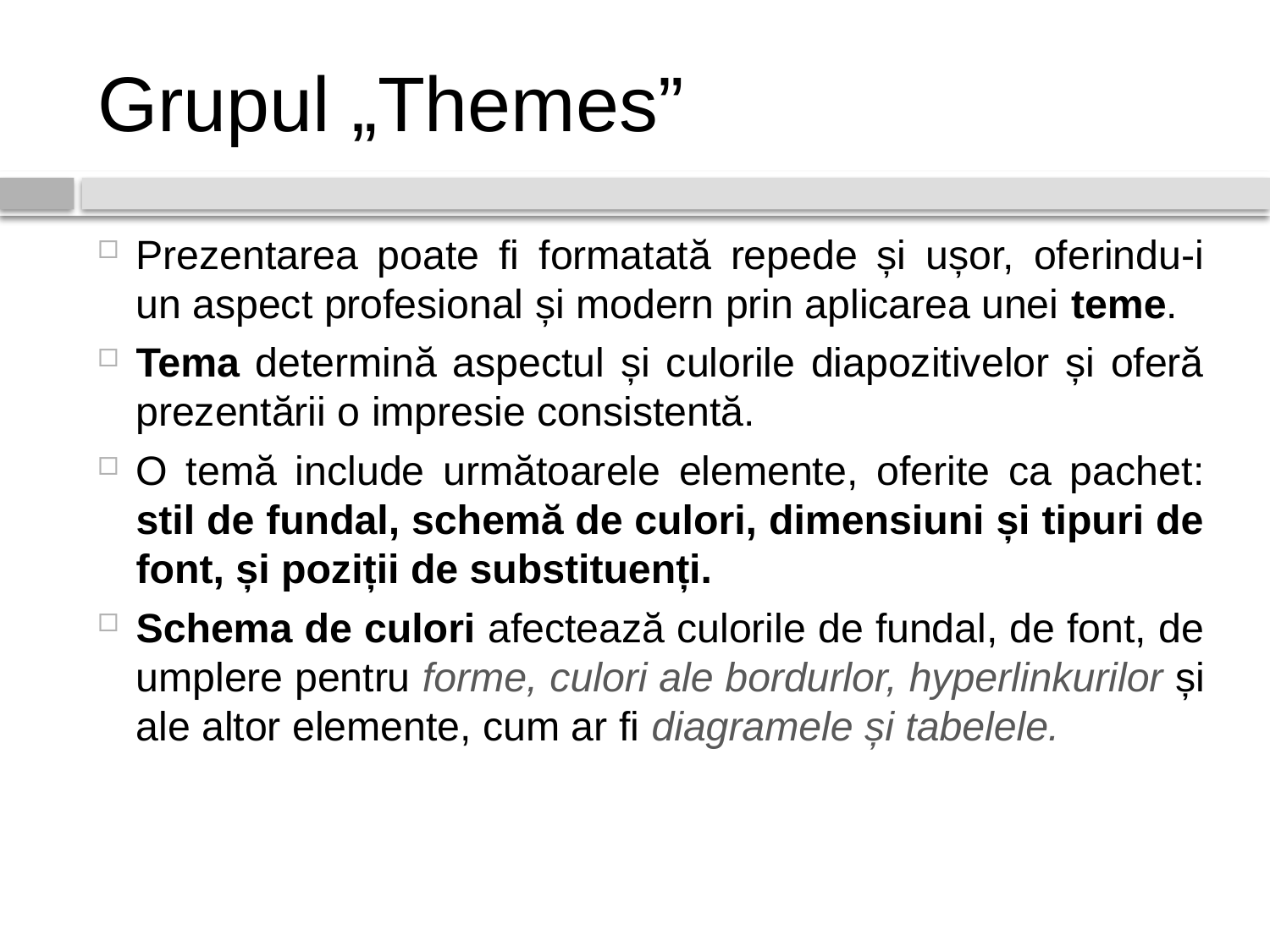

# Grupul „Themes”
Prezentarea poate fi formatată repede și ușor, oferindu-i un aspect profesional și modern prin aplicarea unei teme.
Tema determină aspectul și culorile diapozitivelor și oferă prezentării o impresie consistentă.
O temă include următoarele elemente, oferite ca pachet: stil de fundal, schemă de culori, dimensiuni și tipuri de font, și poziții de substituenți.
Schema de culori afectează culorile de fundal, de font, de umplere pentru forme, culori ale bordurlor, hyperlinkurilor și ale altor elemente, cum ar fi diagramele și tabelele.